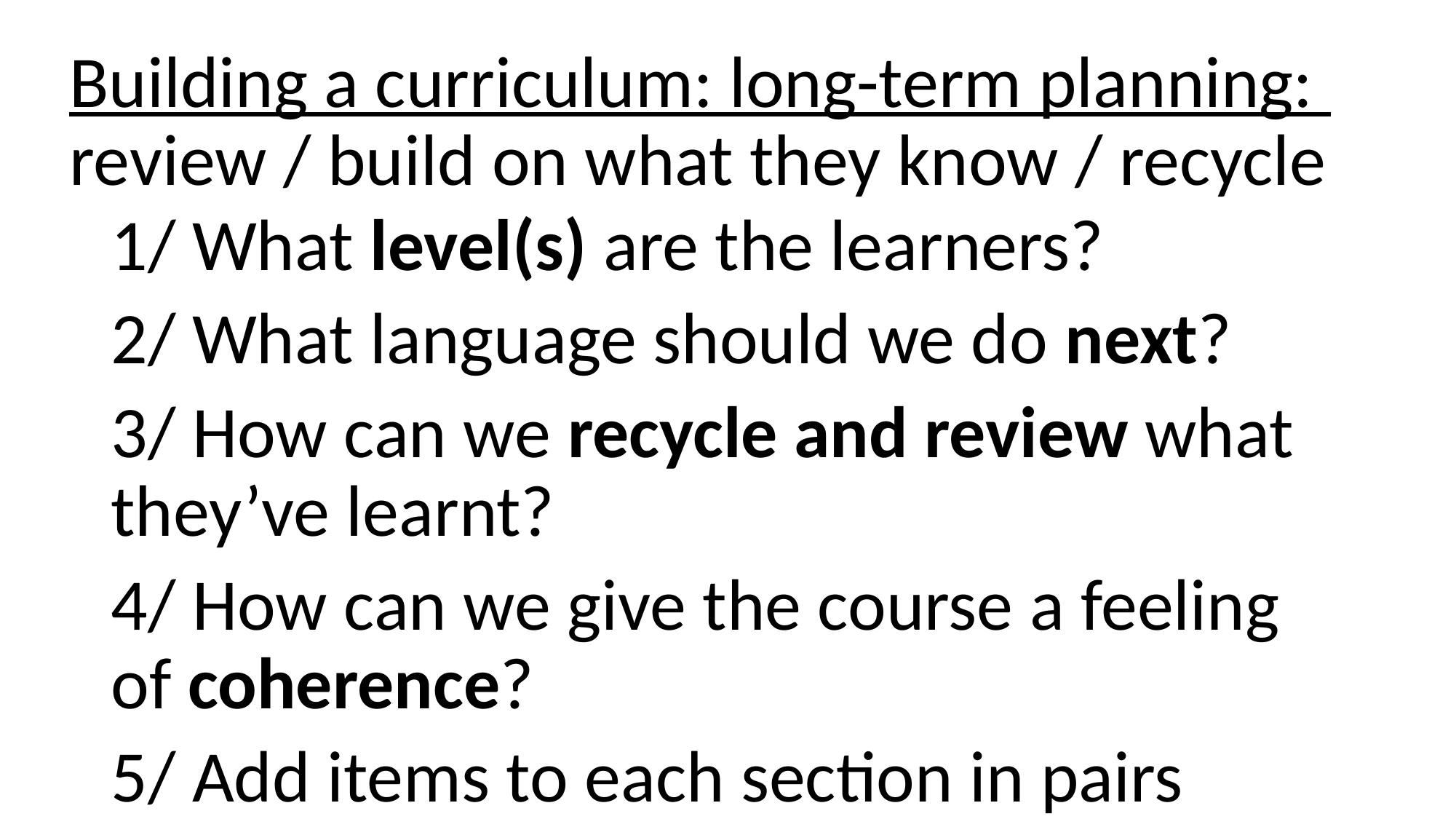

# Building a curriculum: long-term planning: review / build on what they know / recycle
1/ What level(s) are the learners?
2/ What language should we do next?
3/ How can we recycle and review what they’ve learnt?
4/ How can we give the course a feeling of coherence?
5/ Add items to each section in pairs